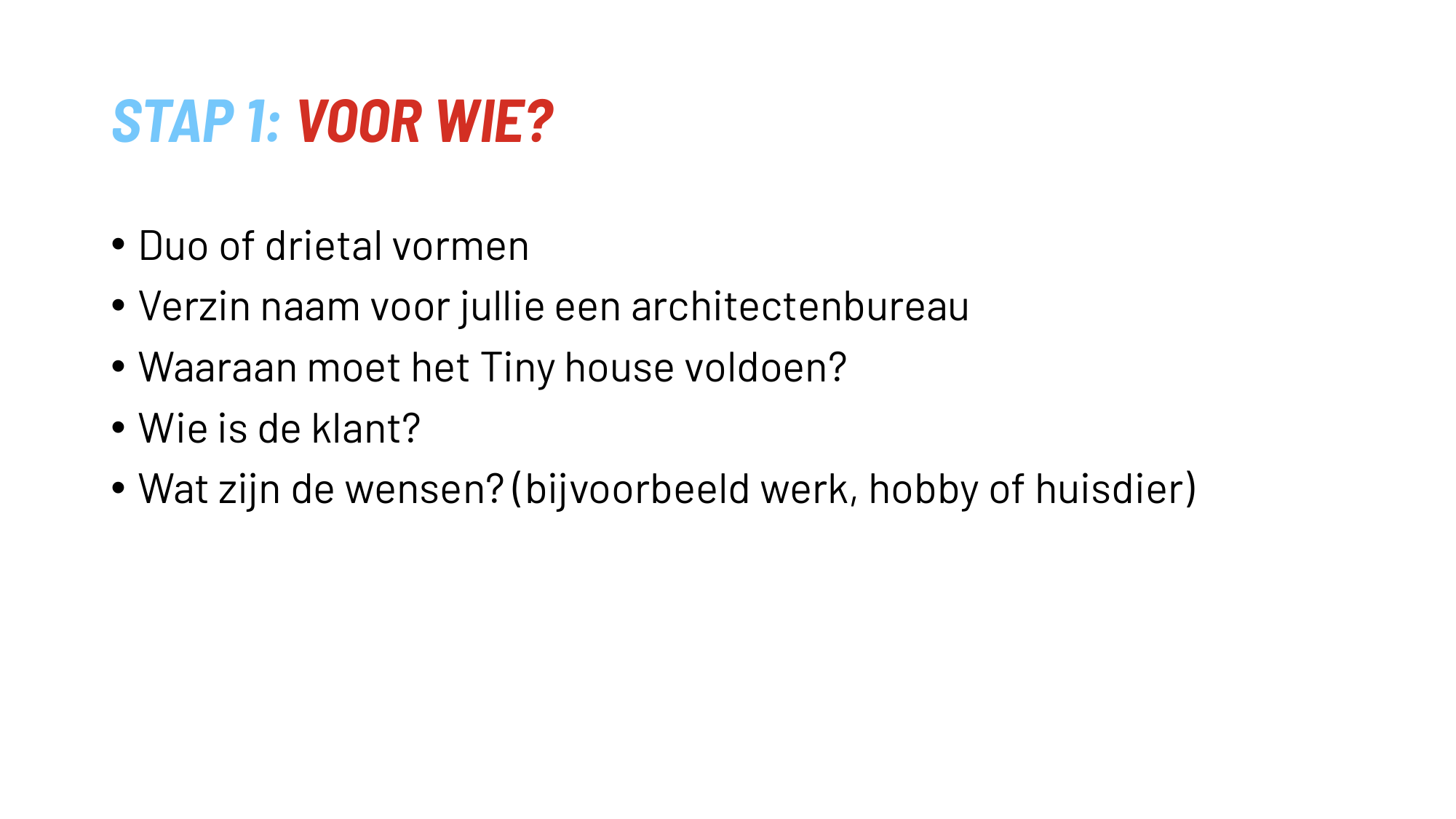

# STAP 1: VOOR WIE?
Duo of drietal vormen
Verzin naam voor jullie een architectenbureau
Waaraan moet het Tiny house voldoen?
Wie is de klant?
Wat zijn de wensen? (bijvoorbeeld werk, hobby of huisdier)